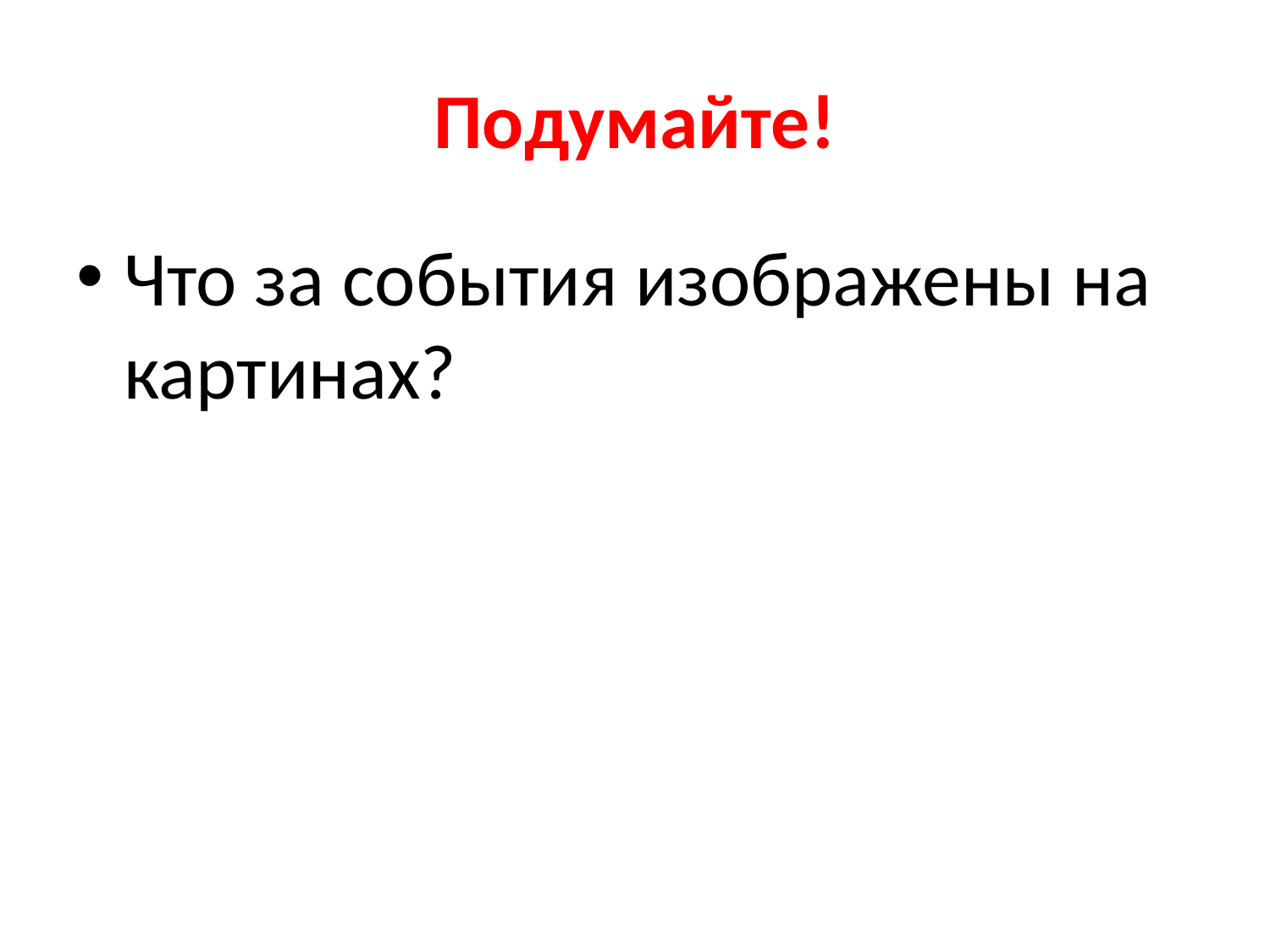

# Подумайте!
Что за события изображены на картинах?